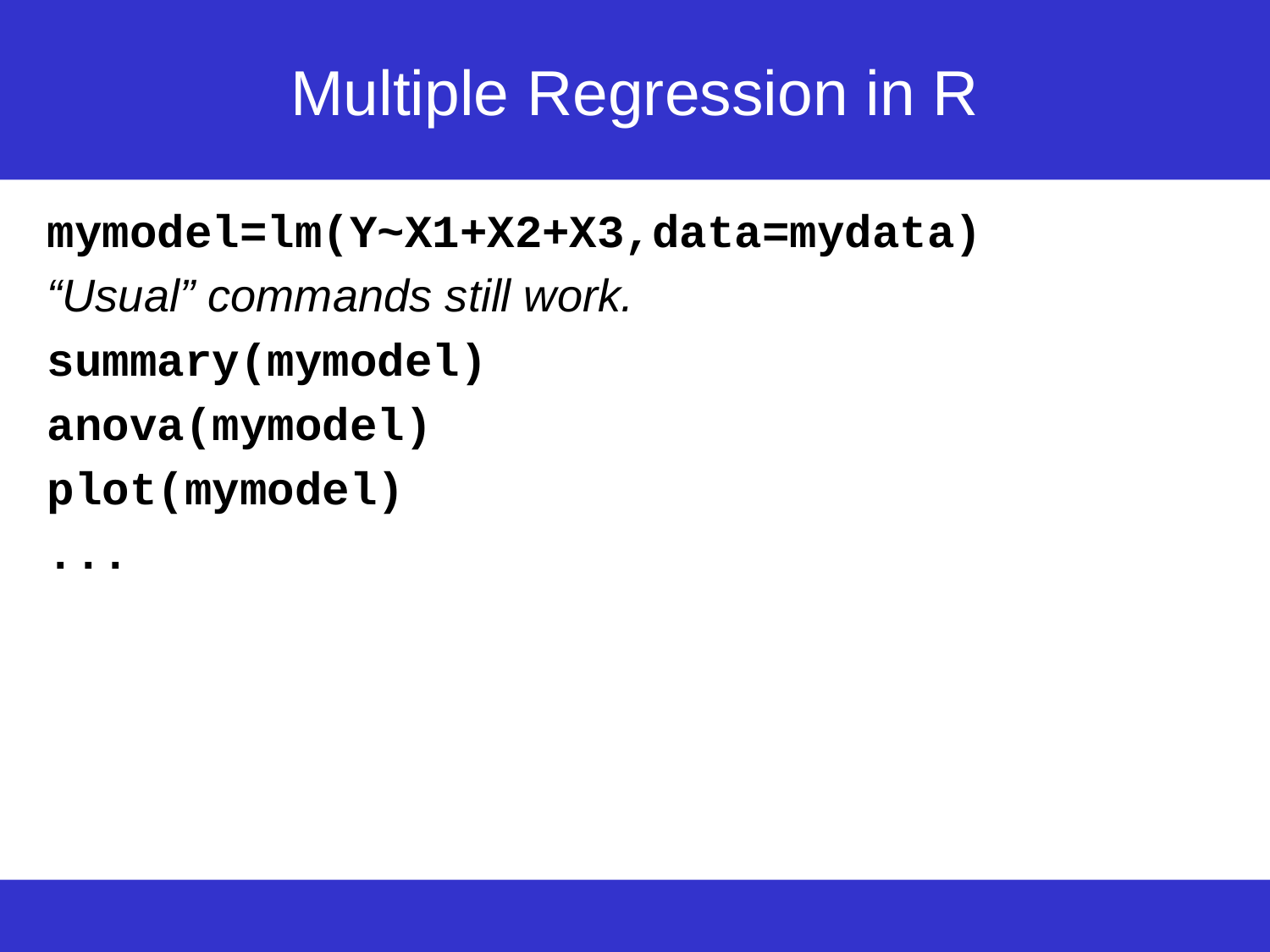

# Multiple Regression in R
mymodel=lm(Y~X1+X2+X3,data=mydata)
“Usual” commands still work.
summary(mymodel)
anova(mymodel)
plot(mymodel)
...